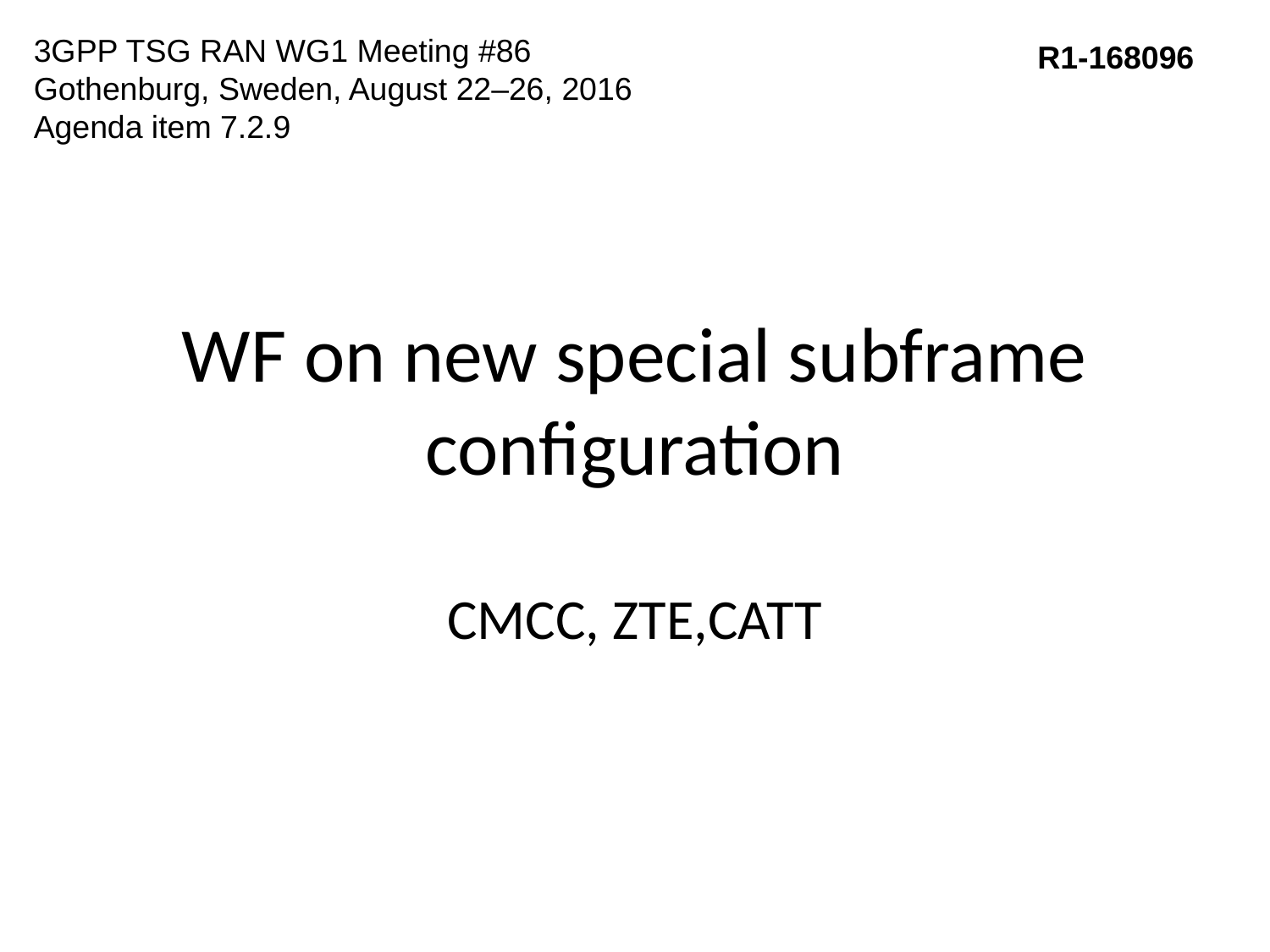

3GPP TSG RAN WG1 Meeting #86
Gothenburg, Sweden, August 22–26, 2016
Agenda item 7.2.9
R1-168096
# WF on new special subframe configuration
CMCC, ZTE,CATT